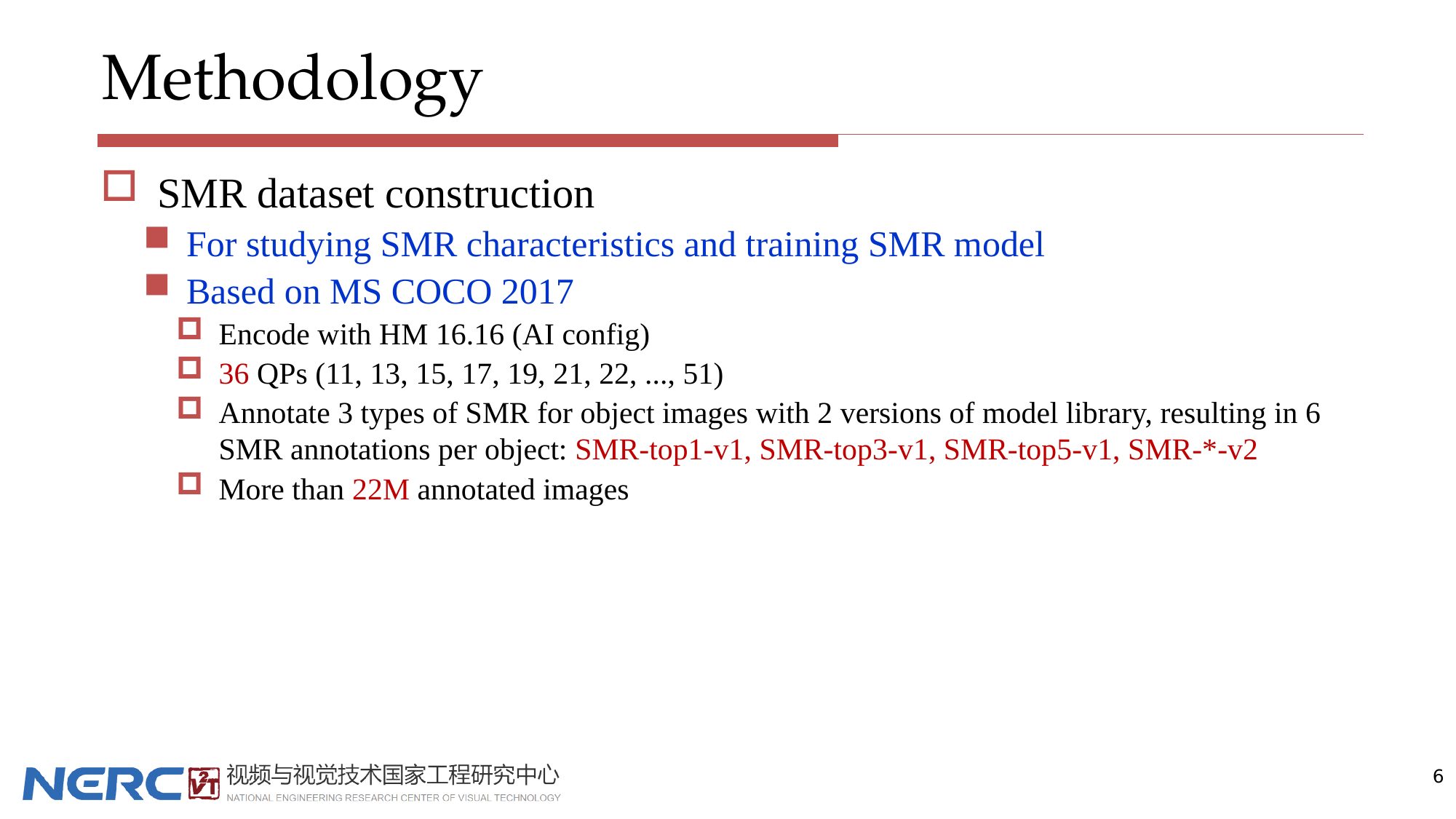

# Methodology
SMR dataset construction
For studying SMR characteristics and training SMR model
Based on MS COCO 2017
Encode with HM 16.16 (AI config)
36 QPs (11, 13, 15, 17, 19, 21, 22, ..., 51)
Annotate 3 types of SMR for object images with 2 versions of model library, resulting in 6 SMR annotations per object: SMR-top1-v1, SMR-top3-v1, SMR-top5-v1, SMR-*-v2
More than 22M annotated images
6